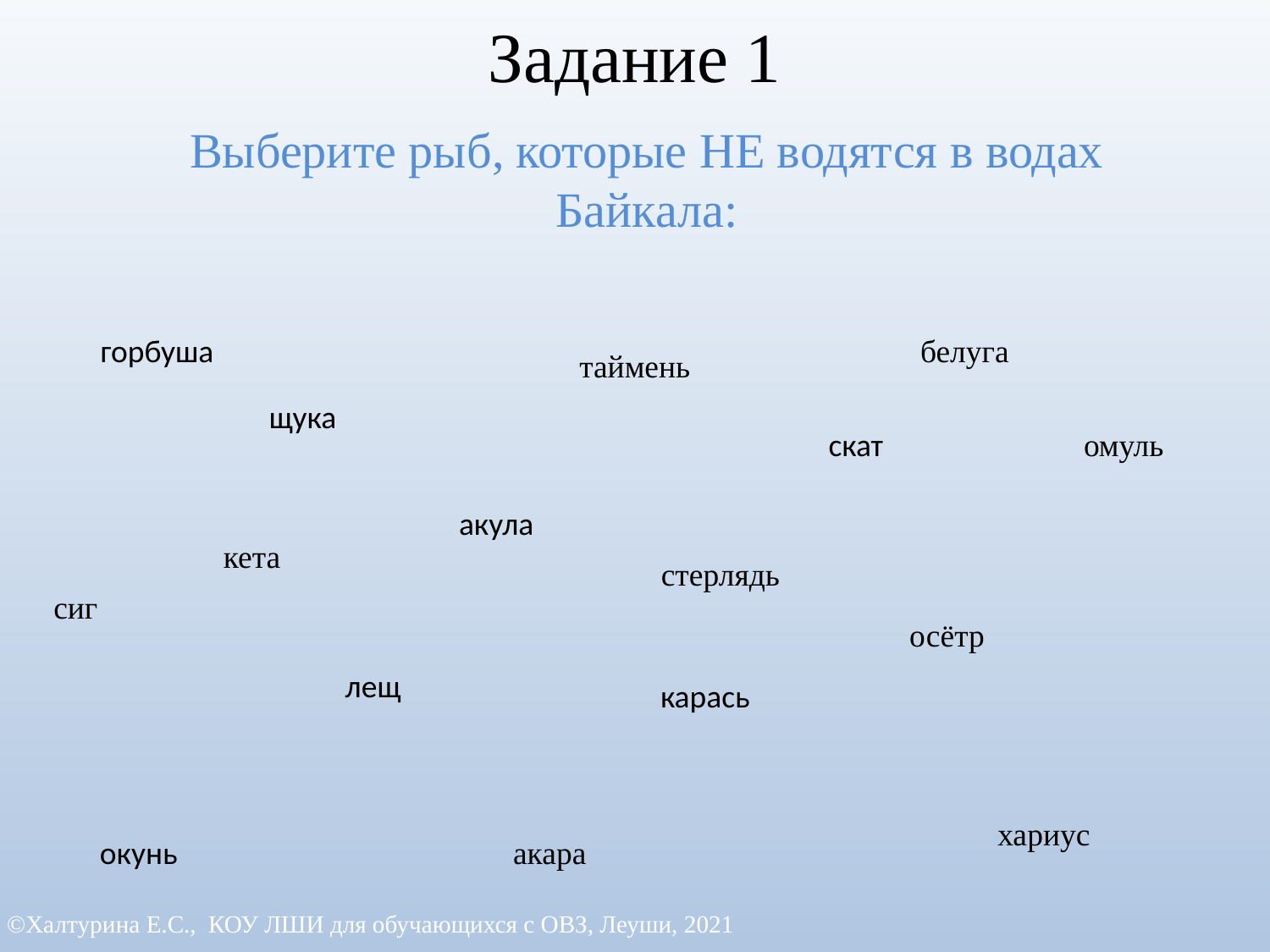

# Задание 1
Выберите рыб, которые НЕ водятся в водах Байкала:
горбуша
белуга
таймень
щука
скат
омуль
акула
кета
стерлядь
сиг
осётр
лещ
карась
хариус
окунь
акара
©Халтурина Е.С.,  КОУ ЛШИ для обучающихся с ОВЗ, Леуши, 2021